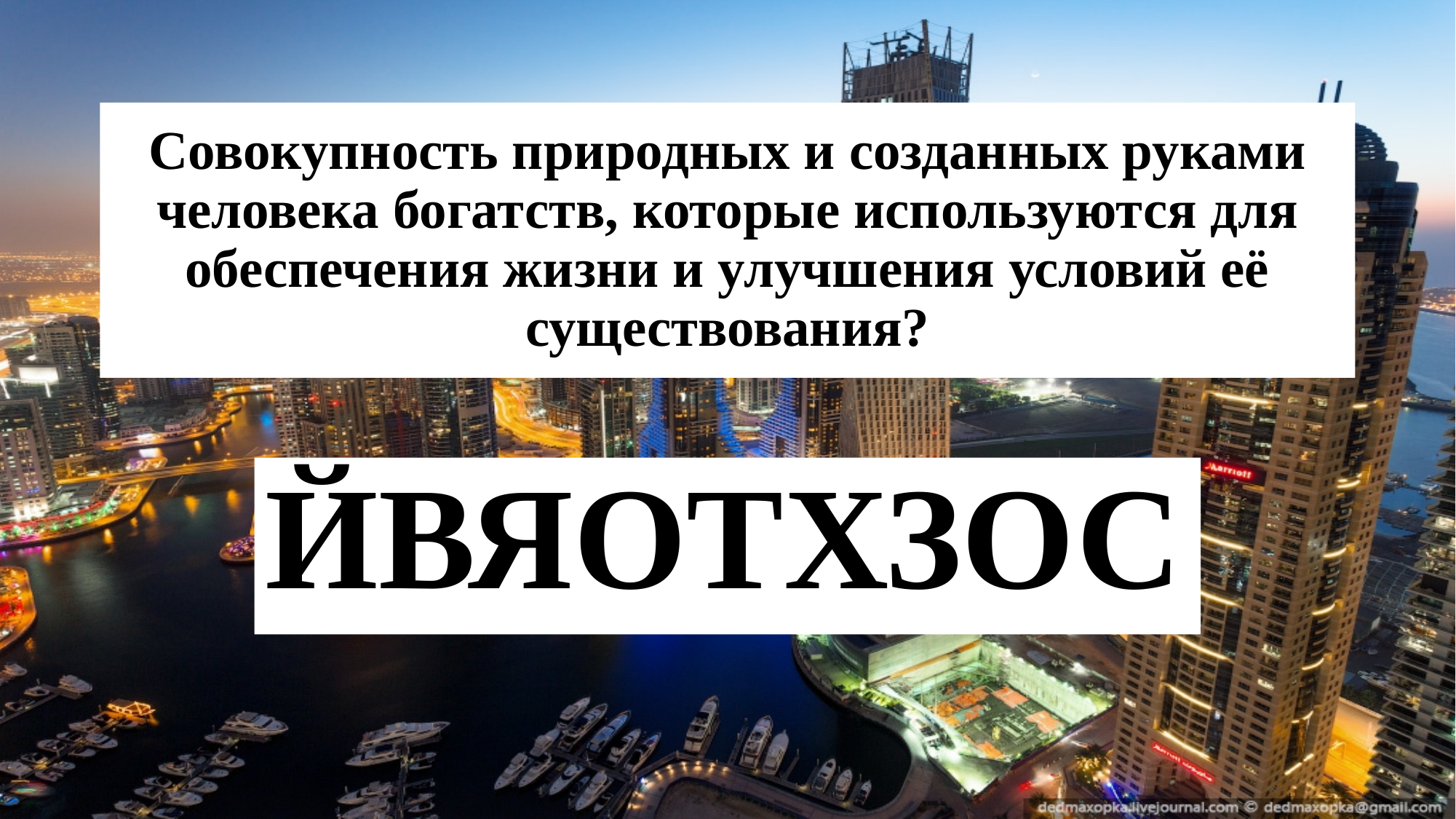

# Совокупность природных и созданных руками человека богатств, которые используются для обеспечения жизни и улучшения условий её существования?
ЙВЯОТХЗОС